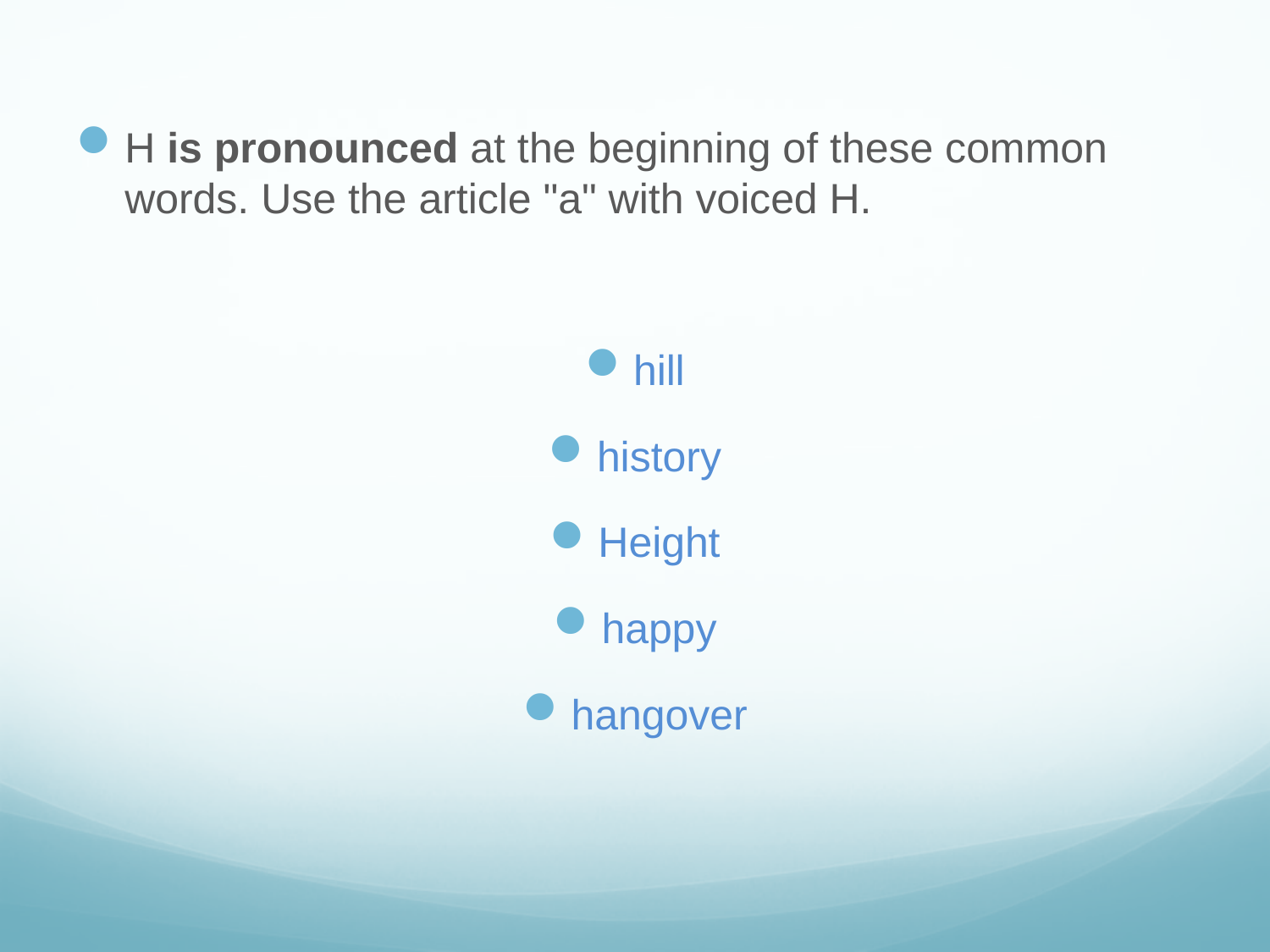

H is pronounced at the beginning of these common words. Use the article "a" with voiced H.

hill
history
Height
 happy
 hangover